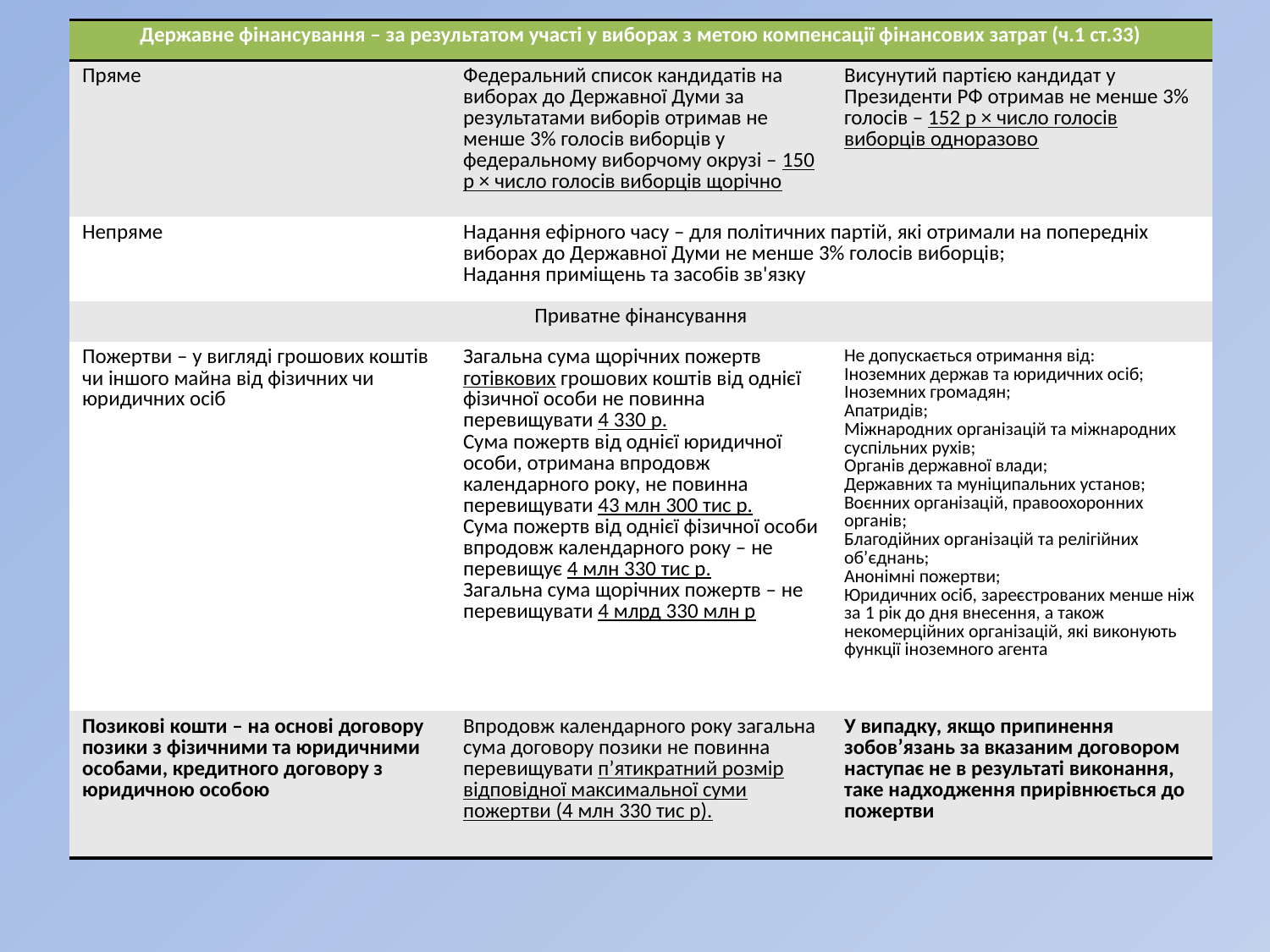

| Державне фінансування – за результатом участі у виборах з метою компенсації фінансових затрат (ч.1 ст.33) |  |  |
| --- | --- | --- |
| Пряме | Федеральний список кандидатів на виборах до Державної Думи за результатами виборів отримав не менше 3% голосів виборців у федеральному виборчому окрузі – 150 р × число голосів виборців щорічно | Висунутий партією кандидат у Президенти РФ отримав не менше 3% голосів – 152 р × число голосів виборців одноразово |
| Непряме | Надання ефірного часу – для політичних партій, які отримали на попередніх виборах до Державної Думи не менше 3% голосів виборців; Надання приміщень та засобів зв'язку |  |
| Приватне фінансування |  |  |
| Пожертви – у вигляді грошових коштів чи іншого майна від фізичних чи юридичних осіб | Загальна сума щорічних пожертв готівкових грошових коштів від однієї фізичної особи не повинна перевищувати 4 330 р. Сума пожертв від однієї юридичної особи, отримана впродовж календарного року, не повинна перевищувати 43 млн 300 тис р. Сума пожертв від однієї фізичної особи впродовж календарного року – не перевищує 4 млн 330 тис р. Загальна сума щорічних пожертв – не перевищувати 4 млрд 330 млн р | Не допускається отримання від: Іноземних держав та юридичних осіб; Іноземних громадян; Апатридів; Міжнародних організацій та міжнародних суспільних рухів; Органів державної влади; Державних та муніципальних установ; Воєнних організацій, правоохоронних органів; Благодійних організацій та релігійних об’єднань; Анонімні пожертви; Юридичних осіб, зареєстрованих менше ніж за 1 рік до дня внесення, а також некомерційних організацій, які виконують функції іноземного агента |
| Позикові кошти – на основі договору позики з фізичними та юридичними особами, кредитного договору з юридичною особою | Впродовж календарного року загальна сума договору позики не повинна перевищувати п’ятикратний розмір відповідної максимальної суми пожертви (4 млн 330 тис р). | У випадку, якщо припинення зобов’язань за вказаним договором наступає не в результаті виконання, таке надходження прирівнюється до пожертви |